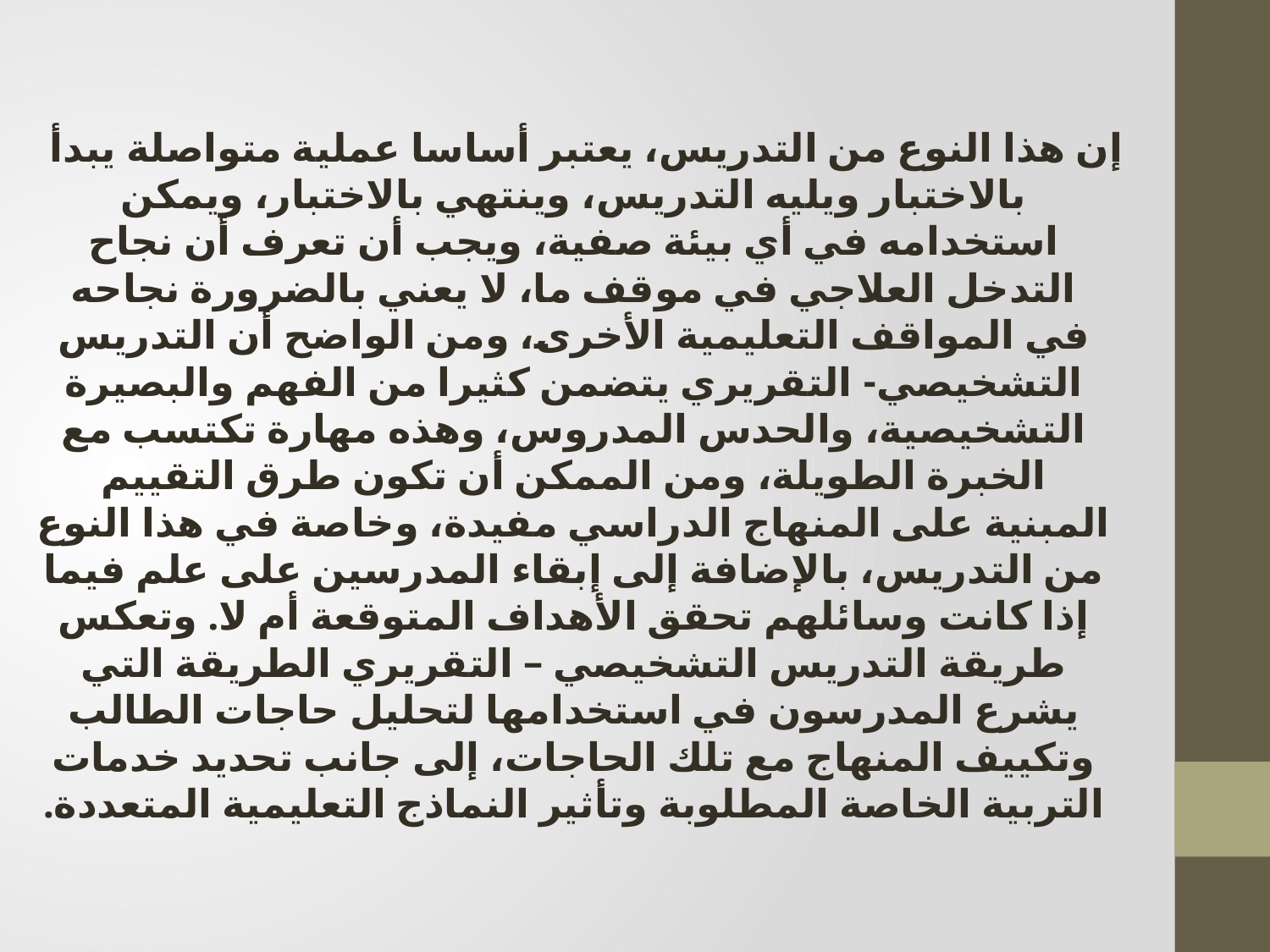

#
إن هذا النوع من التدريس، يعتبر أساسا عملية متواصلة يبدأ بالاختبار ويليه التدريس، وينتهي بالاختبار، ويمكن استخدامه في أي بيئة صفية، ويجب أن تعرف أن نجاح التدخل العلاجي في موقف ما، لا يعني بالضرورة نجاحه في المواقف التعليمية الأخرى، ومن الواضح أن التدريس التشخيصي- التقريري يتضمن كثيرا من الفهم والبصيرة التشخيصية، والحدس المدروس، وهذه مهارة تكتسب مع الخبرة الطويلة، ومن الممكن أن تكون طرق التقييم المبنية على المنهاج الدراسي مفيدة، وخاصة في هذا النوع من التدريس، بالإضافة إلى إبقاء المدرسين على علم فيما إذا كانت وسائلهم تحقق الأهداف المتوقعة أم لا. وتعكس طريقة التدريس التشخيصي – التقريري الطريقة التي يشرع المدرسون في استخدامها لتحليل حاجات الطالب وتكييف المنهاج مع تلك الحاجات، إلى جانب تحديد خدمات التربية الخاصة المطلوبة وتأثير النماذج التعليمية المتعددة.